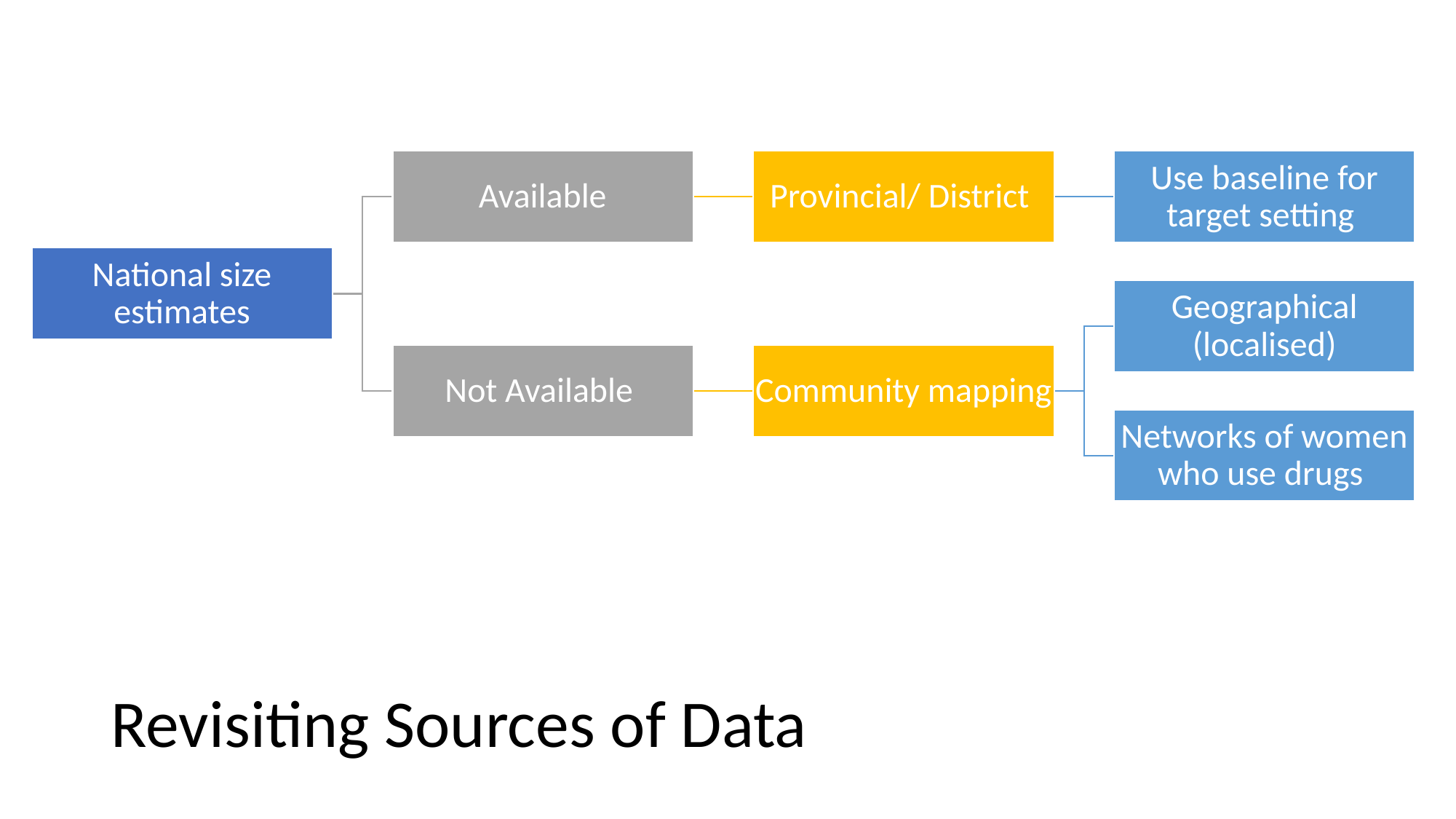

National size estimates
Available
Provincial/ District
Use baseline for target setting
Not Available
Community mapping
Geographical (localised)
Networks of women who use drugs
# Revisiting Sources of Data